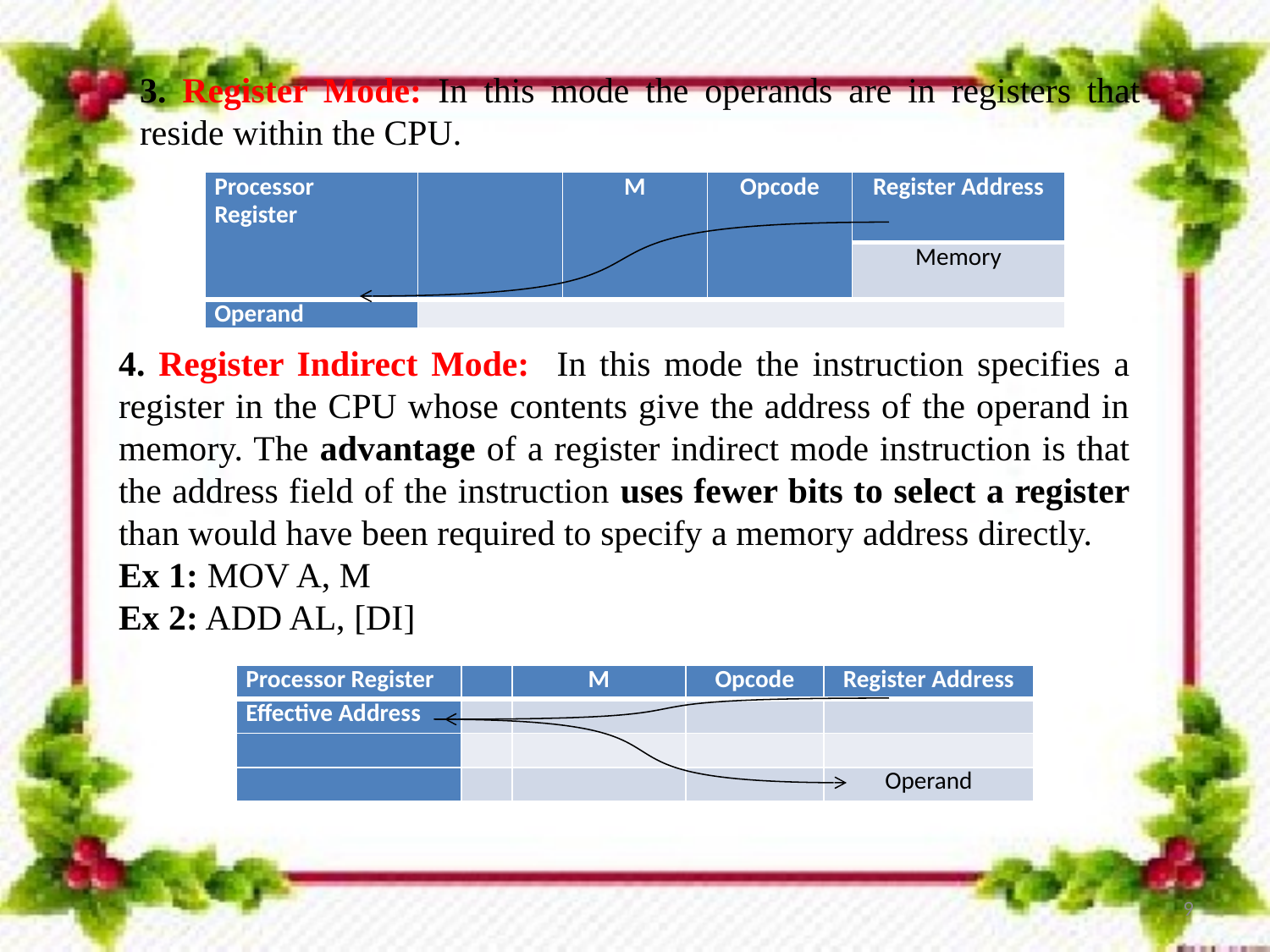

3. Register Mode: In this mode the operands are in registers that reside within the CPU.
| Processor Register |  | M | Opcode | Register Address |
| --- | --- | --- | --- | --- |
|  |  |  |  | Memory |
| Operand |  |  |  |  |
4. Register Indirect Mode:  In this mode the instruction specifies a register in the CPU whose contents give the address of the operand in memory. The advantage of a register indirect mode instruction is that the address field of the instruction uses fewer bits to select a register than would have been required to specify a memory address directly.
Ex 1: MOV A, M
Ex 2: ADD AL, [DI]

| Processor Register |  | M | Opcode | Register Address |
| --- | --- | --- | --- | --- |
| Effective Address |  |  |  |  |
|  |  |  |  |  |
|  |  |  |  | Operand |
9